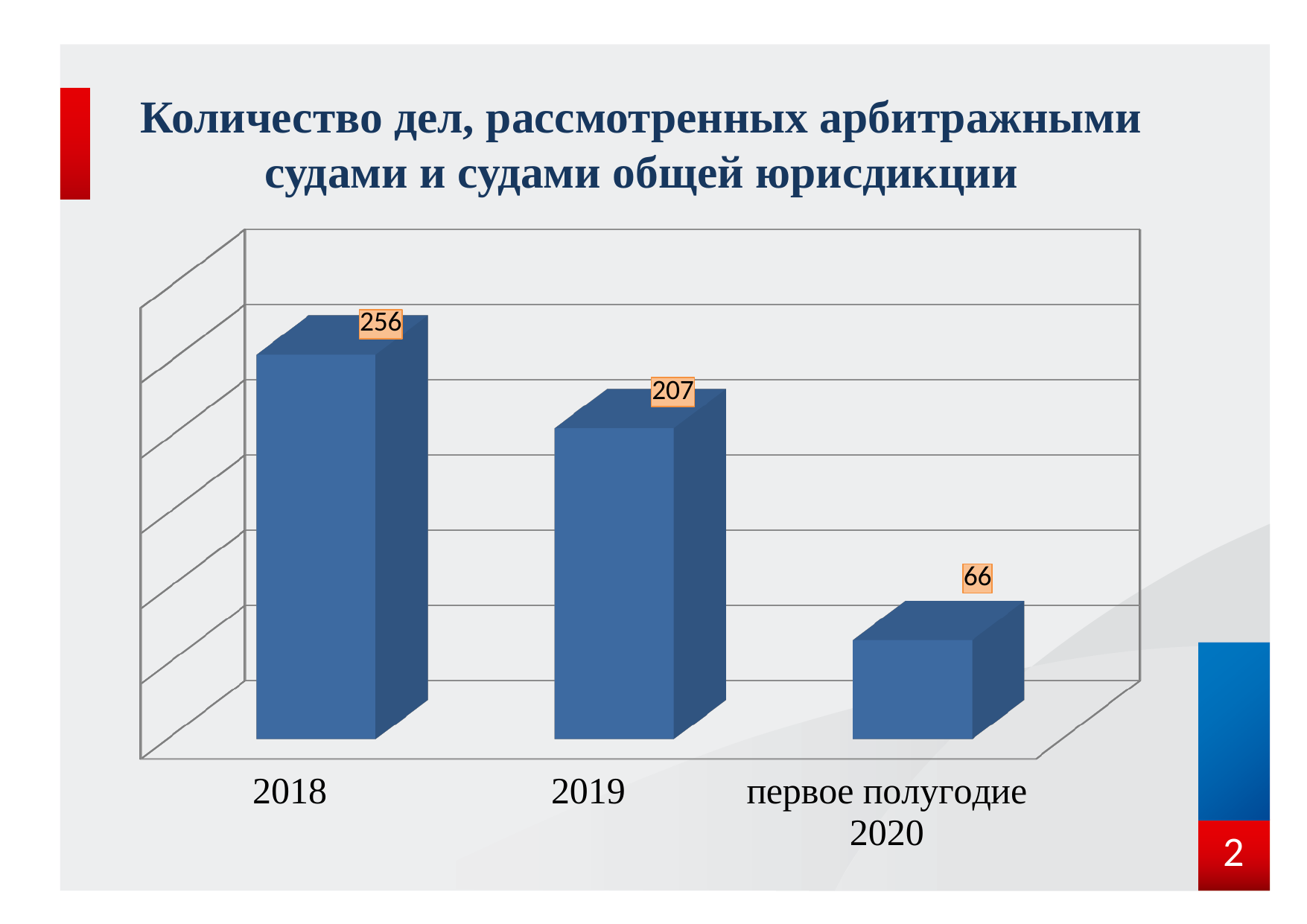

# Количество дел, рассмотренных арбитражными судами и судами общей юрисдикции

[unsupported chart]

2